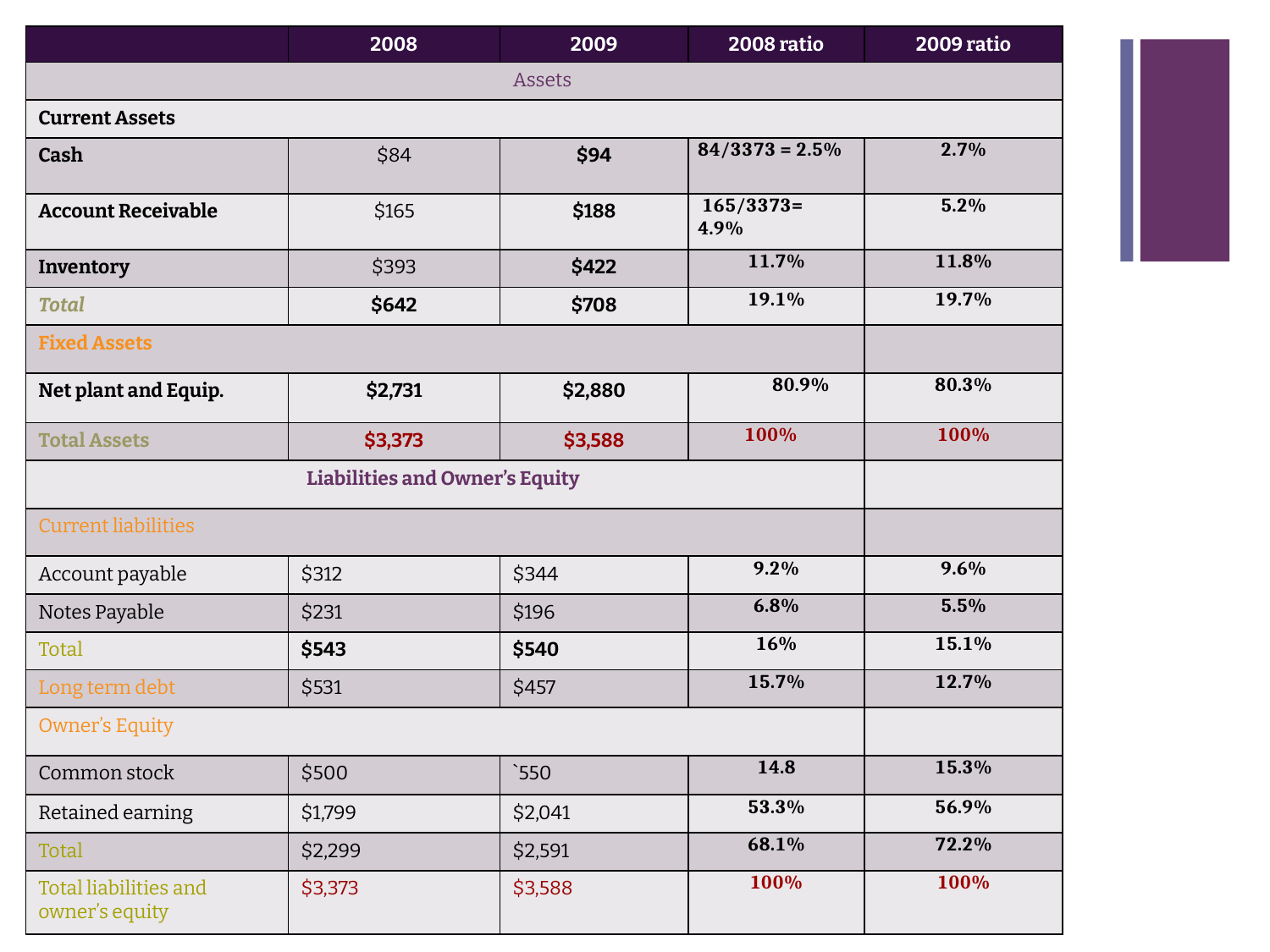

# cash.
|  | 2008 | 2009 | 2008 ratio | 2009 ratio |
| --- | --- | --- | --- | --- |
| Assets |  |  |  |  |
| Current Assets |  |  |  |  |
| Cash | $84 | $94 | 84/3373 = 2.5% | 2.7% |
| Account Receivable | $165 | $188 | 165/3373= 4.9% | 5.2% |
| Inventory | $393 | $422 | 11.7% | 11.8% |
| Total | $642 | $708 | 19.1% | 19.7% |
| Fixed Assets |  |  |  |  |
| Net plant and Equip. | $2,731 | $2,880 | 80.9% | 80.3% |
| Total Assets | $3,373 | $3,588 | 100% | 100% |
| Liabilities and Owner’s Equity |  |  |  |  |
| Current liabilities |  |  |  |  |
| Account payable | $312 | $344 | 9.2% | 9.6% |
| Notes Payable | $231 | $196 | 6.8% | 5.5% |
| Total | $543 | $540 | 16% | 15.1% |
| Long term debt | $531 | $457 | 15.7% | 12.7% |
| Owner’s Equity |  |  |  |  |
| Common stock | $500 | `550 | 14.8 | 15.3% |
| Retained earning | $1,799 | $2,041 | 53.3% | 56.9% |
| Total | $2,299 | $2,591 | 68.1% | 72.2% |
| Total liabilities and owner’s equity | $3,373 | $3,588 | 100% | 100% |
|  |
| --- |